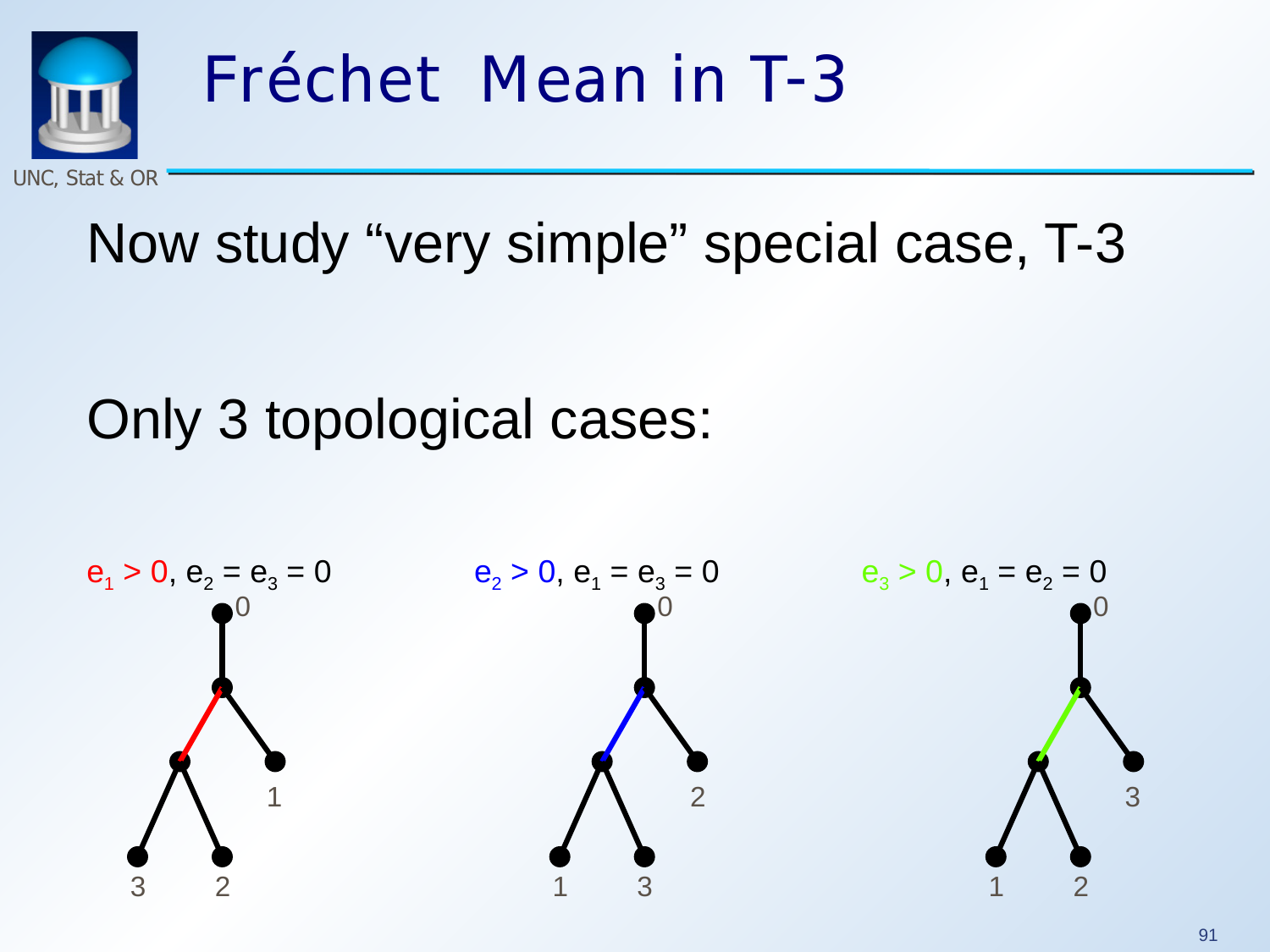

# Fréchet  Mean in T-3
Now study “very simple” special case, T-3

Only 3 topological cases:

e1 > 0, e2 = e3 = 0                e2 > 0, e1 = e3 = 0                e3 > 0, e1 = e2 = 0
0
0
0

1
2
3

3
2
1
3
1
2